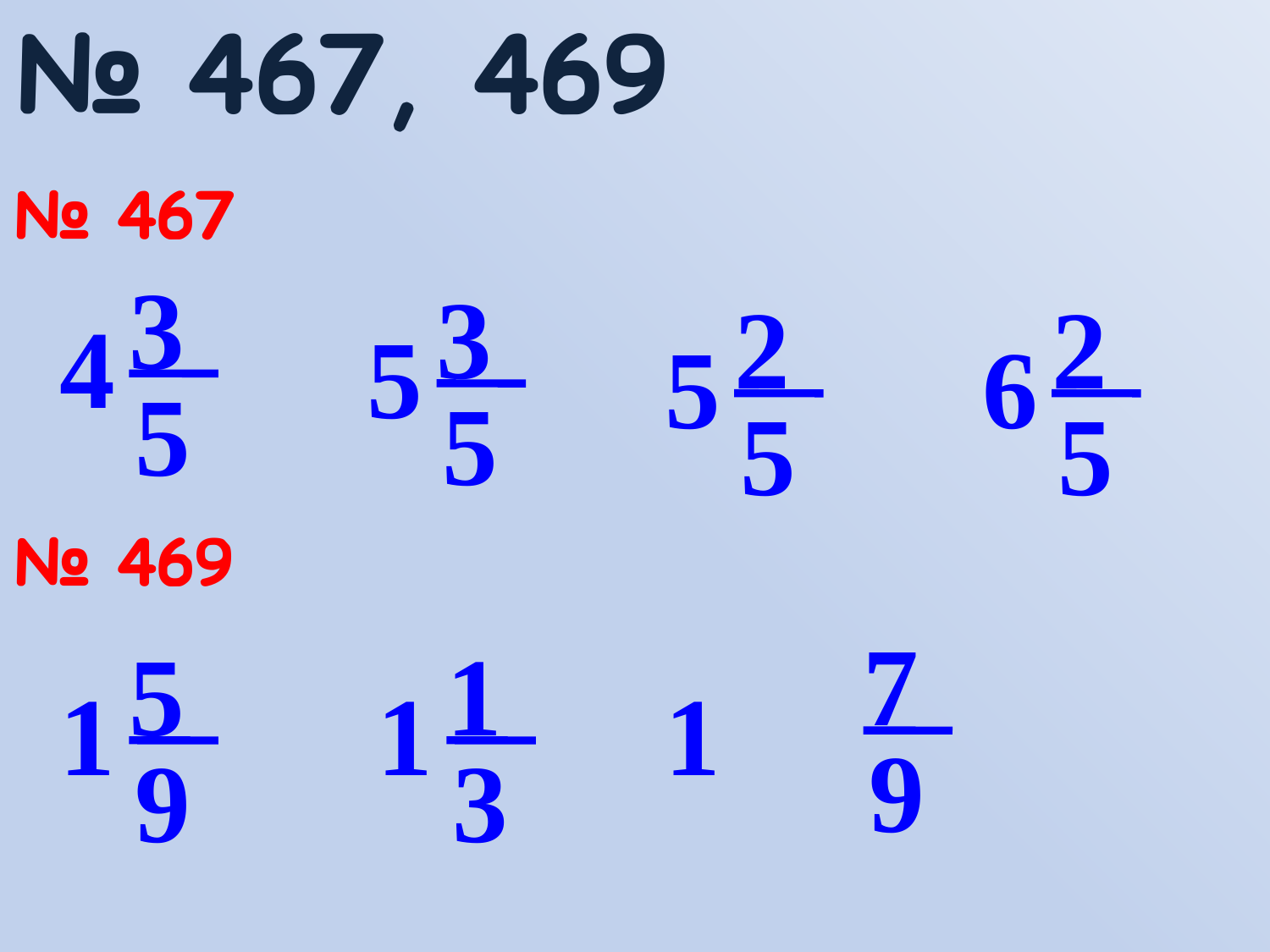

№ 467, 469
№ 467
3
5

4
3
5

5
2
5

5
2
5

6
№ 469
7
9

5
9

1
1
3

1
1